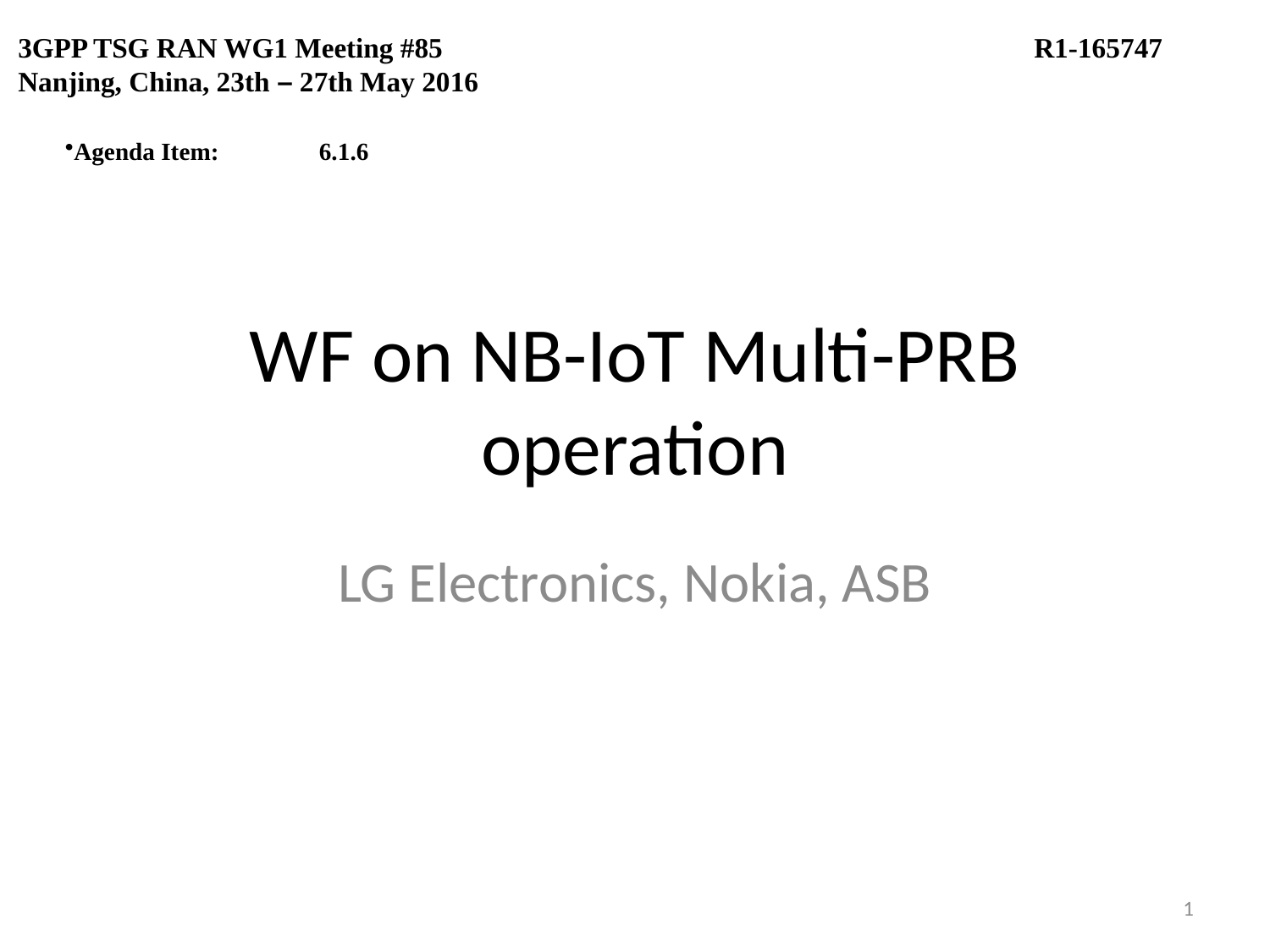

3GPP TSG RAN WG1 Meeting #85					R1-165747
Nanjing, China, 23th – 27th May 2016

Agenda Item:	6.1.6

# WF on NB-IoT Multi-PRB operation
LG Electronics, Nokia, ASB
1